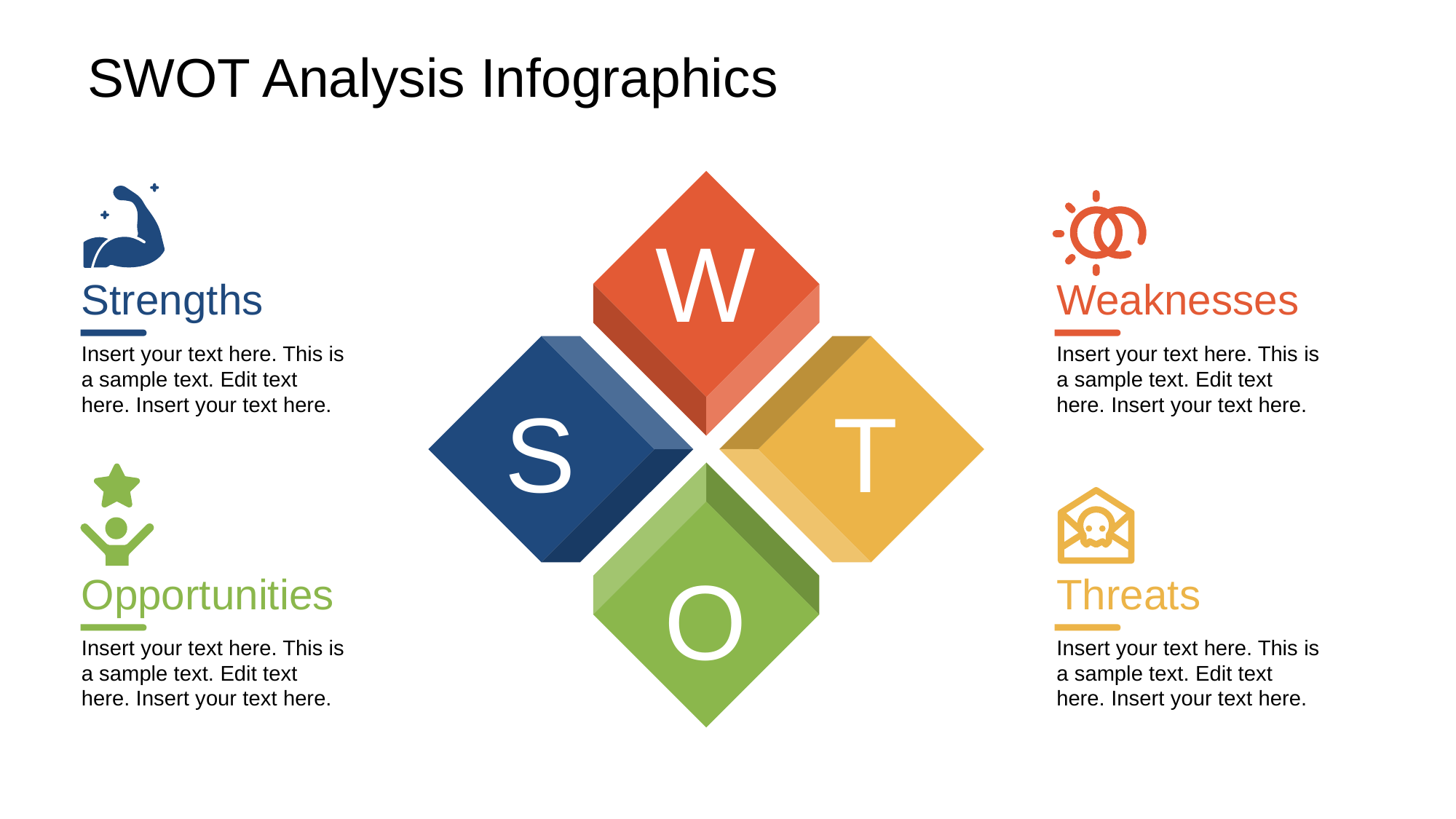

# SWOT Analysis Infographics

Strengths

Insert your text here. This is a sample text. Edit text here. Insert your text here.

Weaknesses

Insert your text here. This is a sample text. Edit text here. Insert your text here.

W
S
T
O

Opportunities

Insert your text here. This is a sample text. Edit text here. Insert your text here.

Threats

Insert your text here. This is a sample text. Edit text here. Insert your text here.